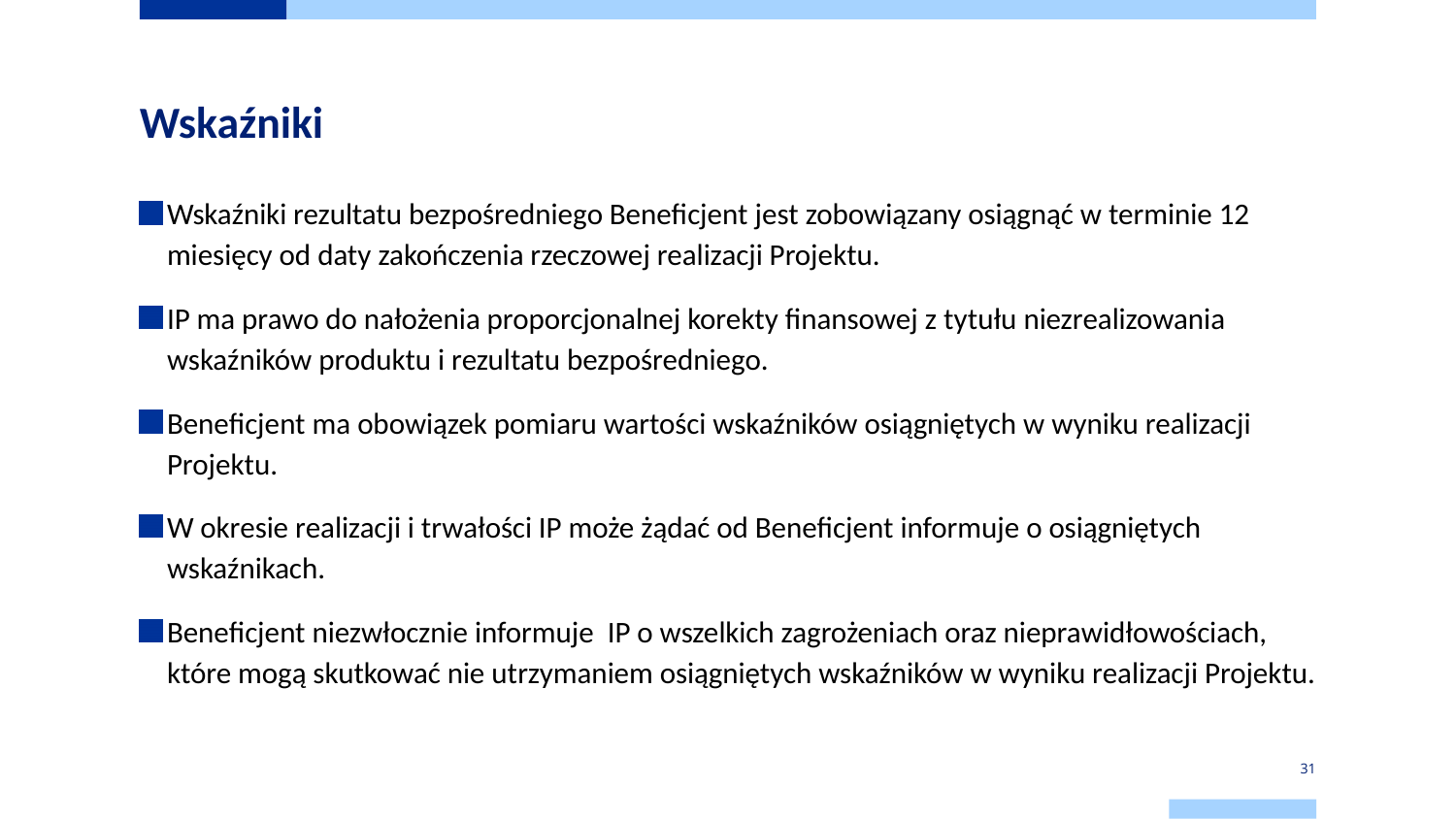

# Wskaźniki

Wskaźniki rezultatu bezpośredniego Beneficjent jest zobowiązany osiągnąć w terminie 12 miesięcy od daty zakończenia rzeczowej realizacji Projektu.
IP ma prawo do nałożenia proporcjonalnej korekty finansowej z tytułu niezrealizowania wskaźników produktu i rezultatu bezpośredniego.
Beneficjent ma obowiązek pomiaru wartości wskaźników osiągniętych w wyniku realizacji Projektu.
W okresie realizacji i trwałości IP może żądać od Beneficjent informuje o osiągniętych wskaźnikach.
Beneficjent niezwłocznie informuje  IP o wszelkich zagrożeniach oraz nieprawidłowościach, które mogą skutkować nie utrzymaniem osiągniętych wskaźników w wyniku realizacji Projektu.
31